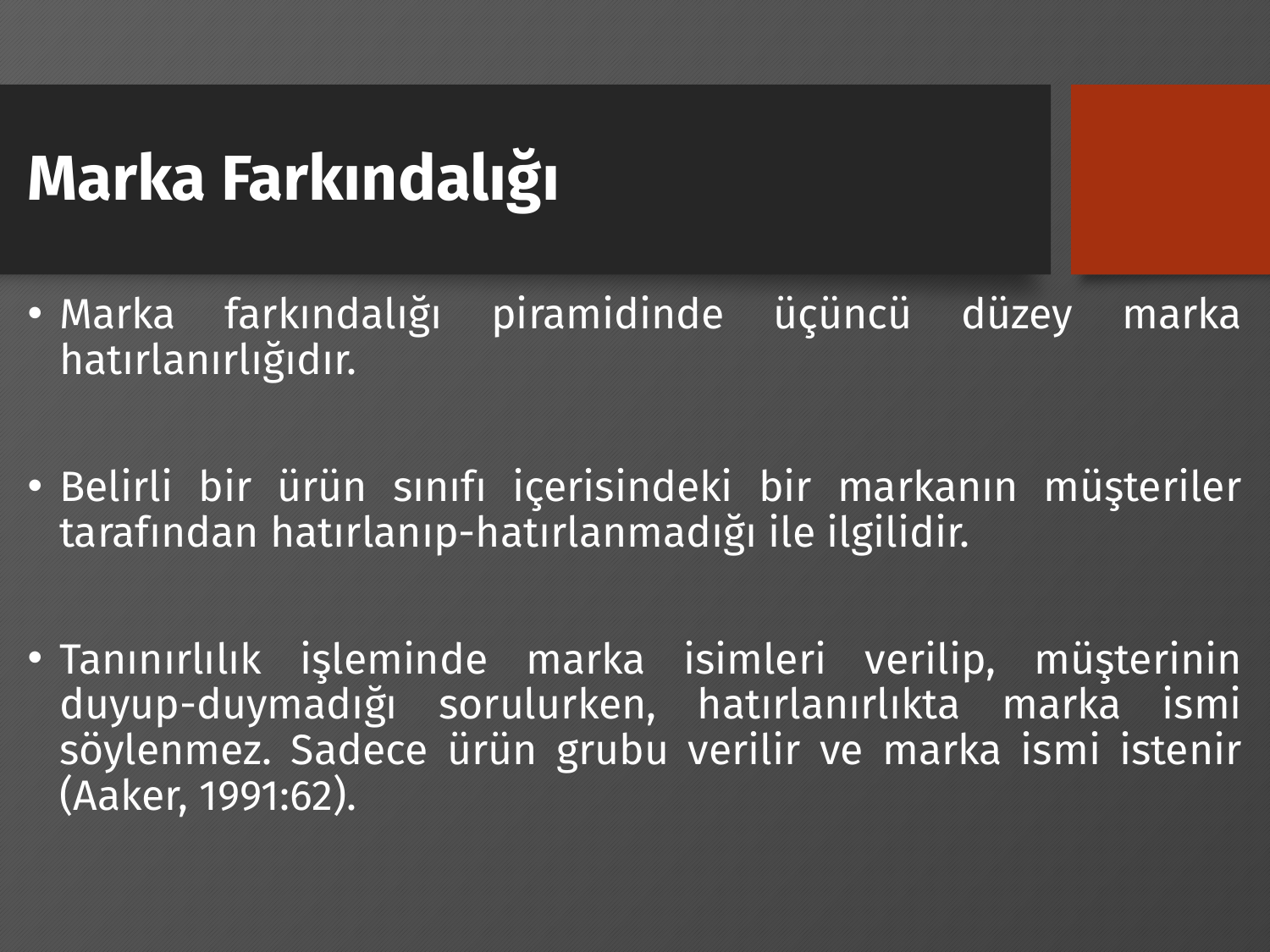

# Marka Farkındalığı
Marka farkındalığı piramidinde üçüncü düzey marka hatırlanırlığıdır.

Belirli bir ürün sınıfı içerisindeki bir markanın müşteriler tarafından hatırlanıp-hatırlanmadığı ile ilgilidir.

Tanınırlılık işleminde marka isimleri verilip, müşterinin duyup-duymadığı sorulurken, hatırlanırlıkta marka ismi söylenmez. Sadece ürün grubu verilir ve marka ismi istenir (Aaker, 1991:62).